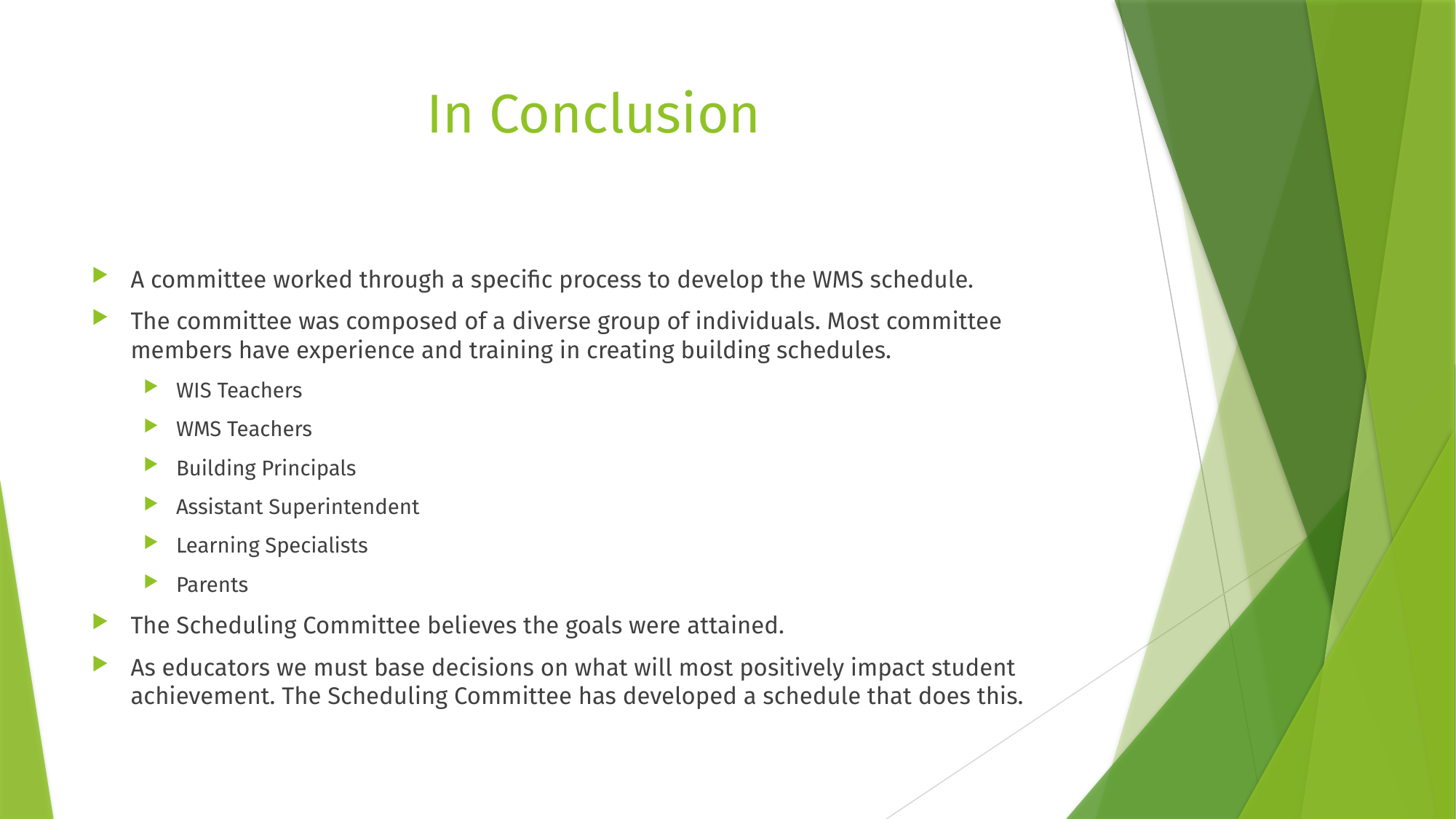

# In Conclusion
A committee worked through a specific process to develop the WMS schedule.
The committee was composed of a diverse group of individuals. Most committee members have experience and training in creating building schedules.
WIS Teachers
WMS Teachers
Building Principals
Assistant Superintendent
Learning Specialists
Parents
The Scheduling Committee believes the goals were attained.
As educators we must base decisions on what will most positively impact student achievement. The Scheduling Committee has developed a schedule that does this.